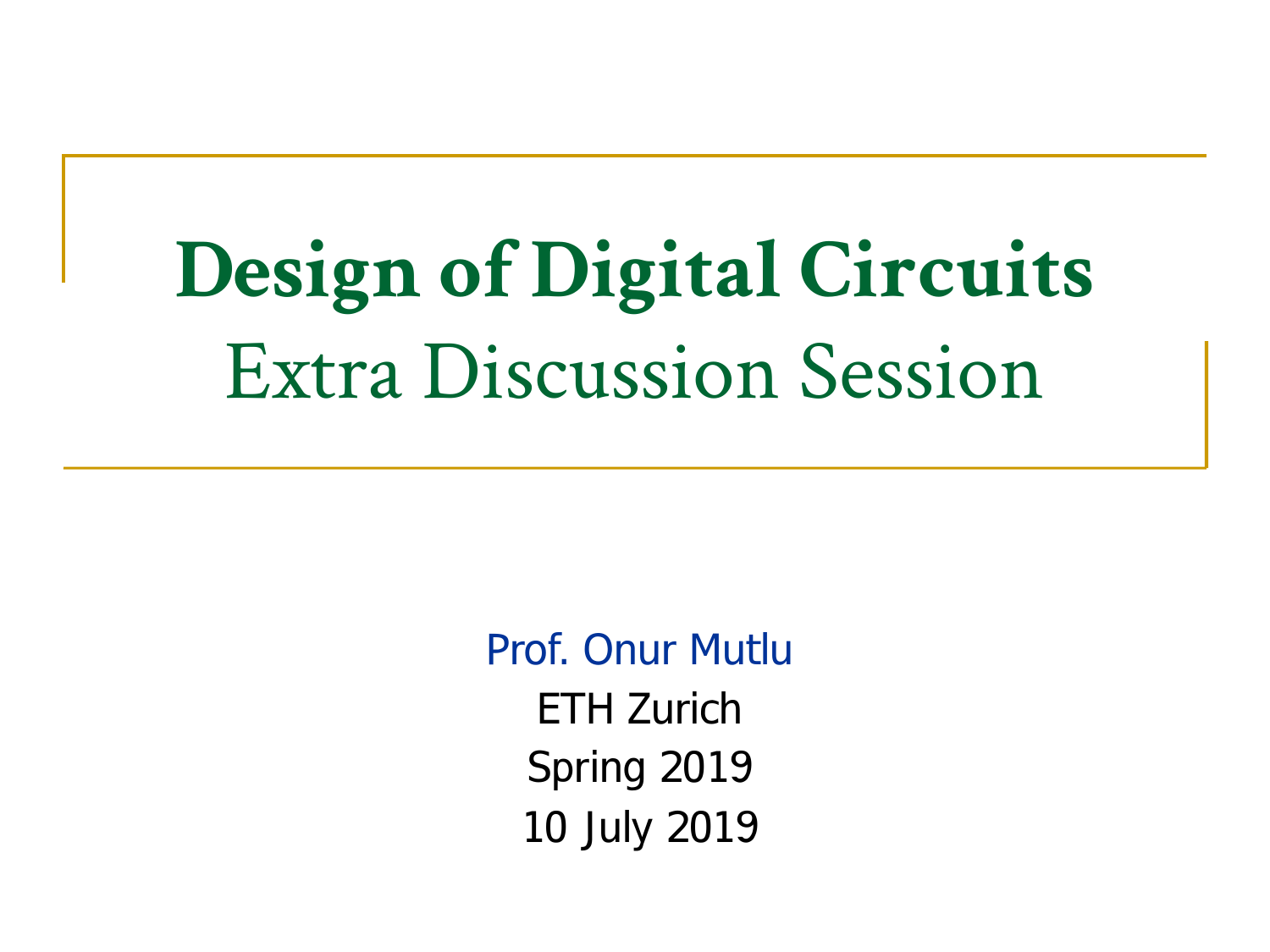

# Design of Digital Circuits Extra Discussion Session

Prof. Onur Mutlu
ETH Zurich
Spring 2019
10 July 2019